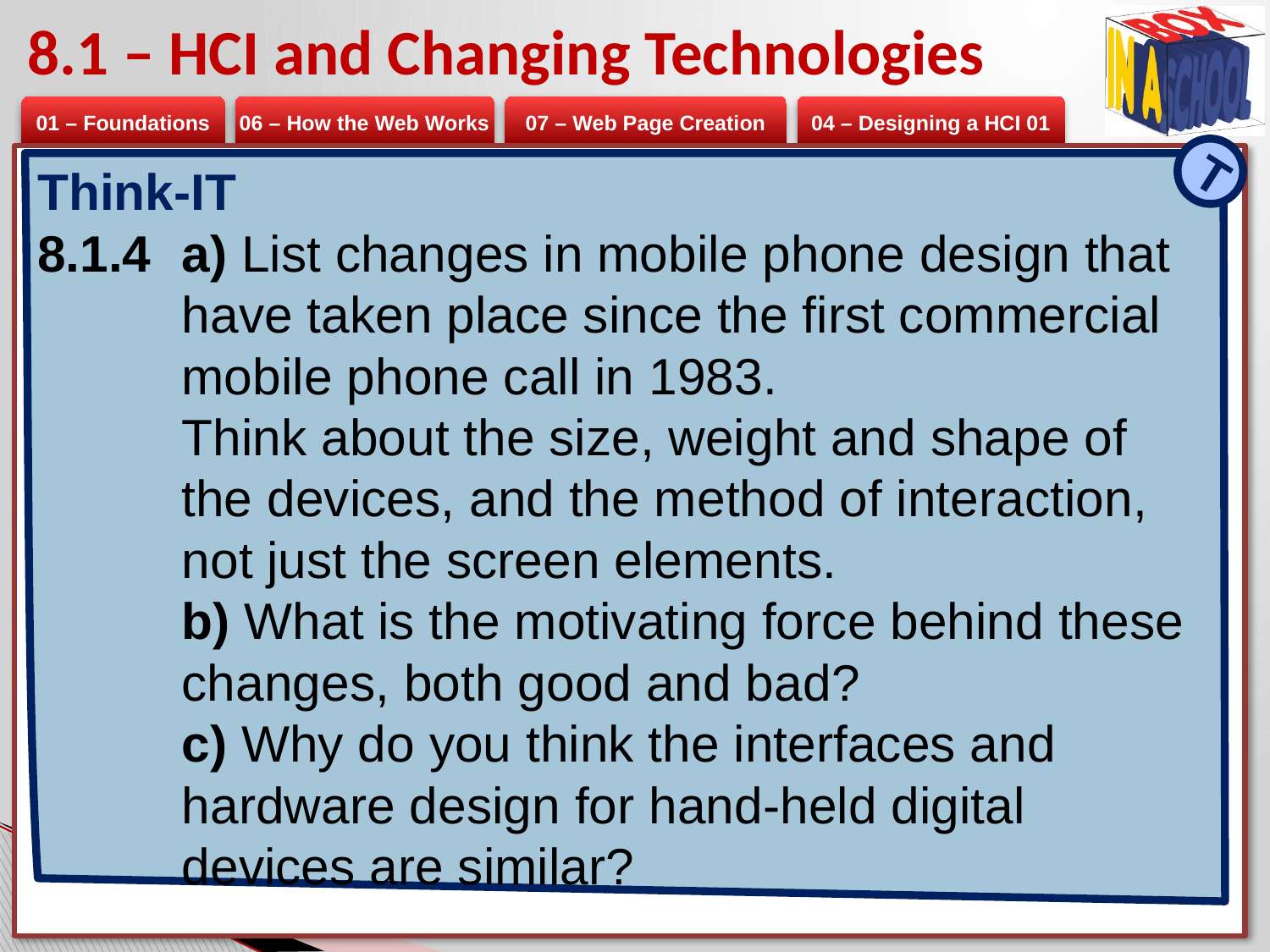

# 8.1 – HCI and Changing Technologies
T
Think-IT
8.1.4 	a) List changes in mobile phone design that have taken place since the first commercial mobile phone call in 1983.
	Think about the size, weight and shape of the devices, and the method of interaction, not just the screen elements.
	b) What is the motivating force behind these changes, both good and bad?
	c) Why do you think the interfaces and hardware design for hand-held digital devices are similar?